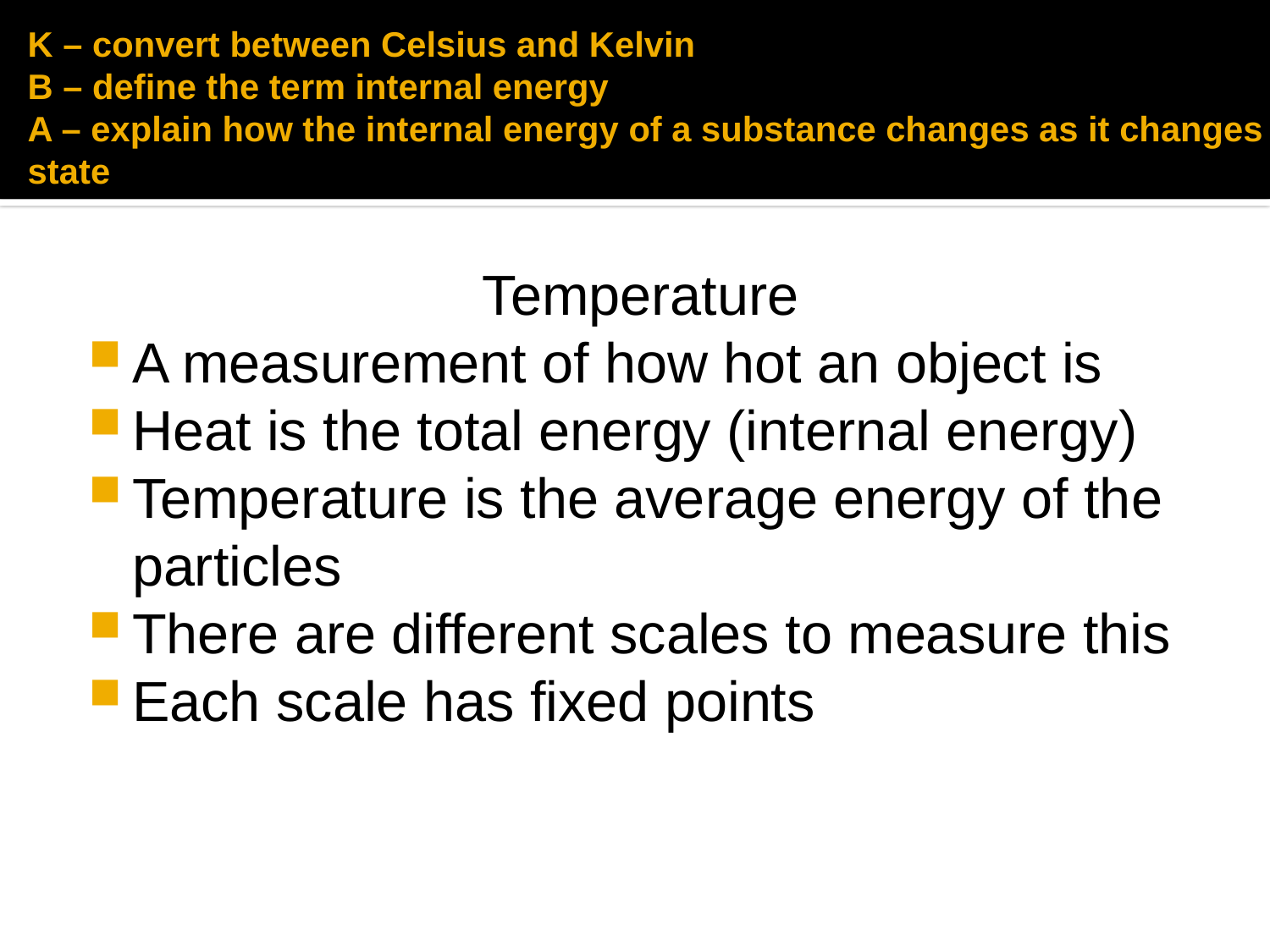

K – convert between Celsius and Kelvin
B – define the term internal energy
A – explain how the internal energy of a substance changes as it changes state
Temperature
A measurement of how hot an object is
Heat is the total energy (internal energy)
Temperature is the average energy of the particles
There are different scales to measure this
Each scale has fixed points